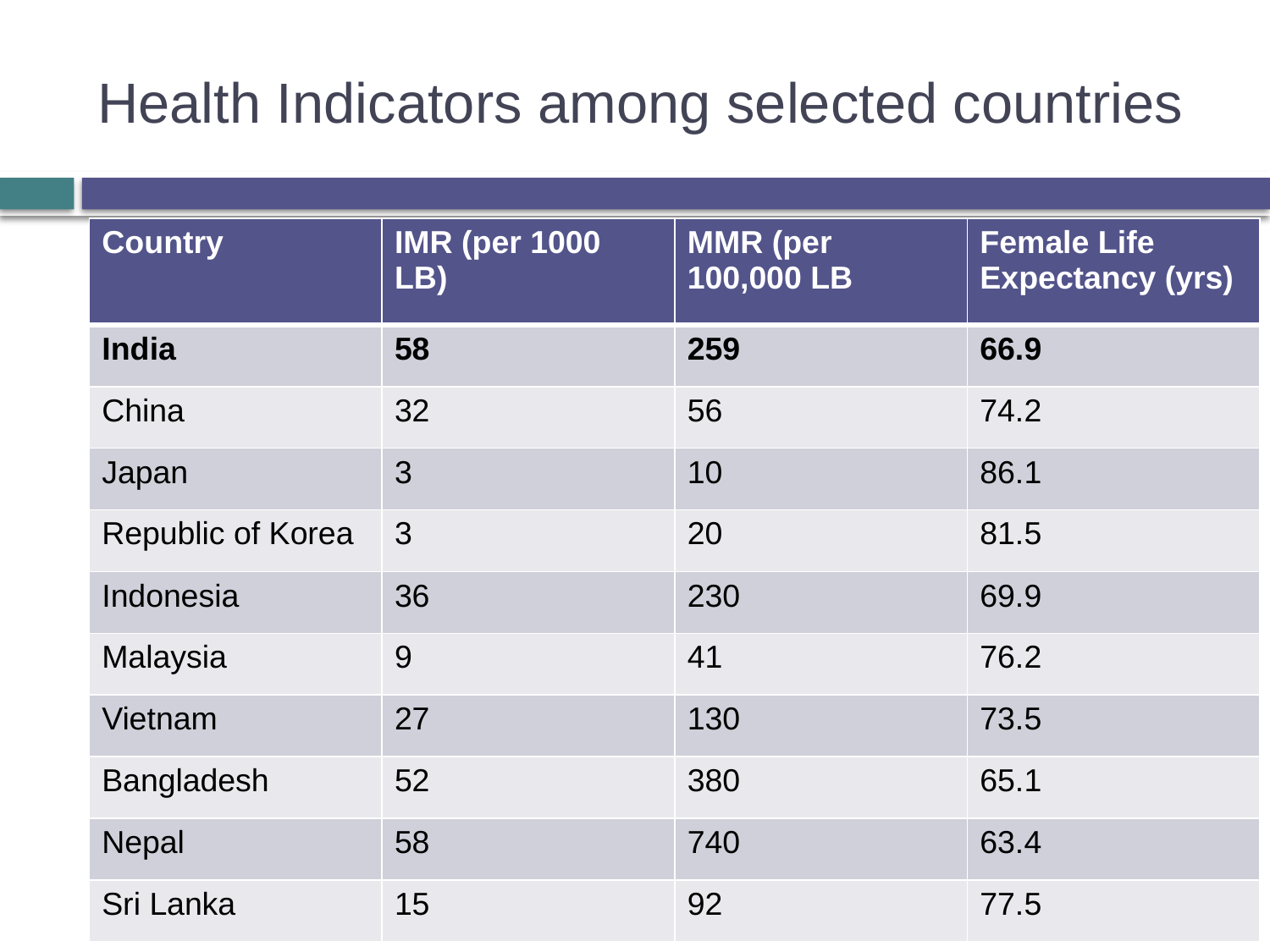

# Health Indicators among selected countries
| Country | IMR (per 1000 LB) | MMR (per 100,000 LB | Female Life Expectancy (yrs) |
| --- | --- | --- | --- |
| India | 58 | 259 | 66.9 |
| China | 32 | 56 | 74.2 |
| Japan | 3 | 10 | 86.1 |
| Republic of Korea | 3 | 20 | 81.5 |
| Indonesia | 36 | 230 | 69.9 |
| Malaysia | 9 | 41 | 76.2 |
| Vietnam | 27 | 130 | 73.5 |
| Bangladesh | 52 | 380 | 65.1 |
| Nepal | 58 | 740 | 63.4 |
| Sri Lanka | 15 | 92 | 77.5 |